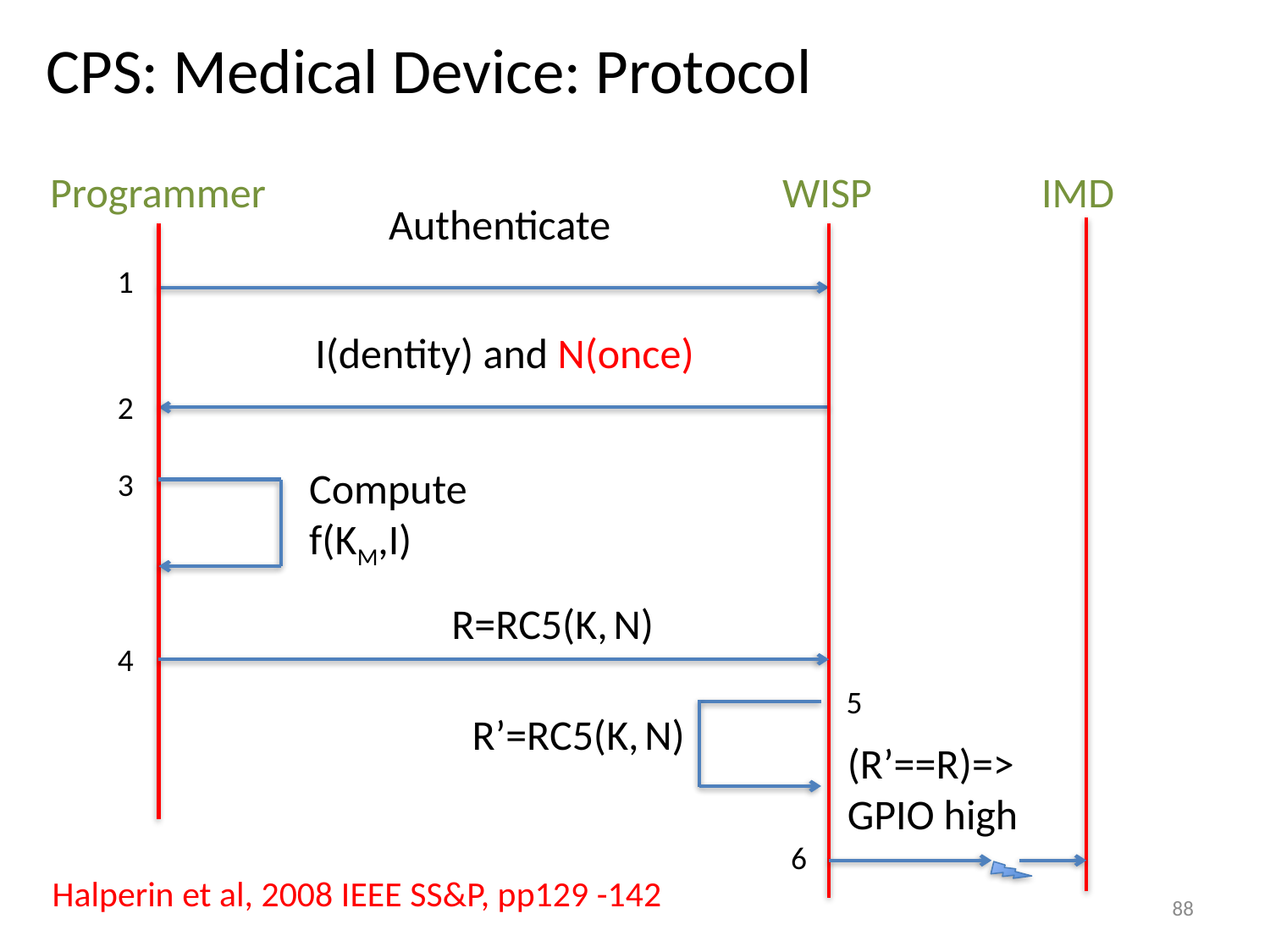

# CPS: Medical Device: Protocol
Programmer
WISP
IMD
Authenticate
1
I(dentity) and N(once)
2
Compute
f(KM,I)
3
R=RC5(K, N)
4
5
R’=RC5(K, N)
(R’==R)=>
GPIO high
6

Halperin et al, 2008 IEEE SS&P, pp129 -142
88